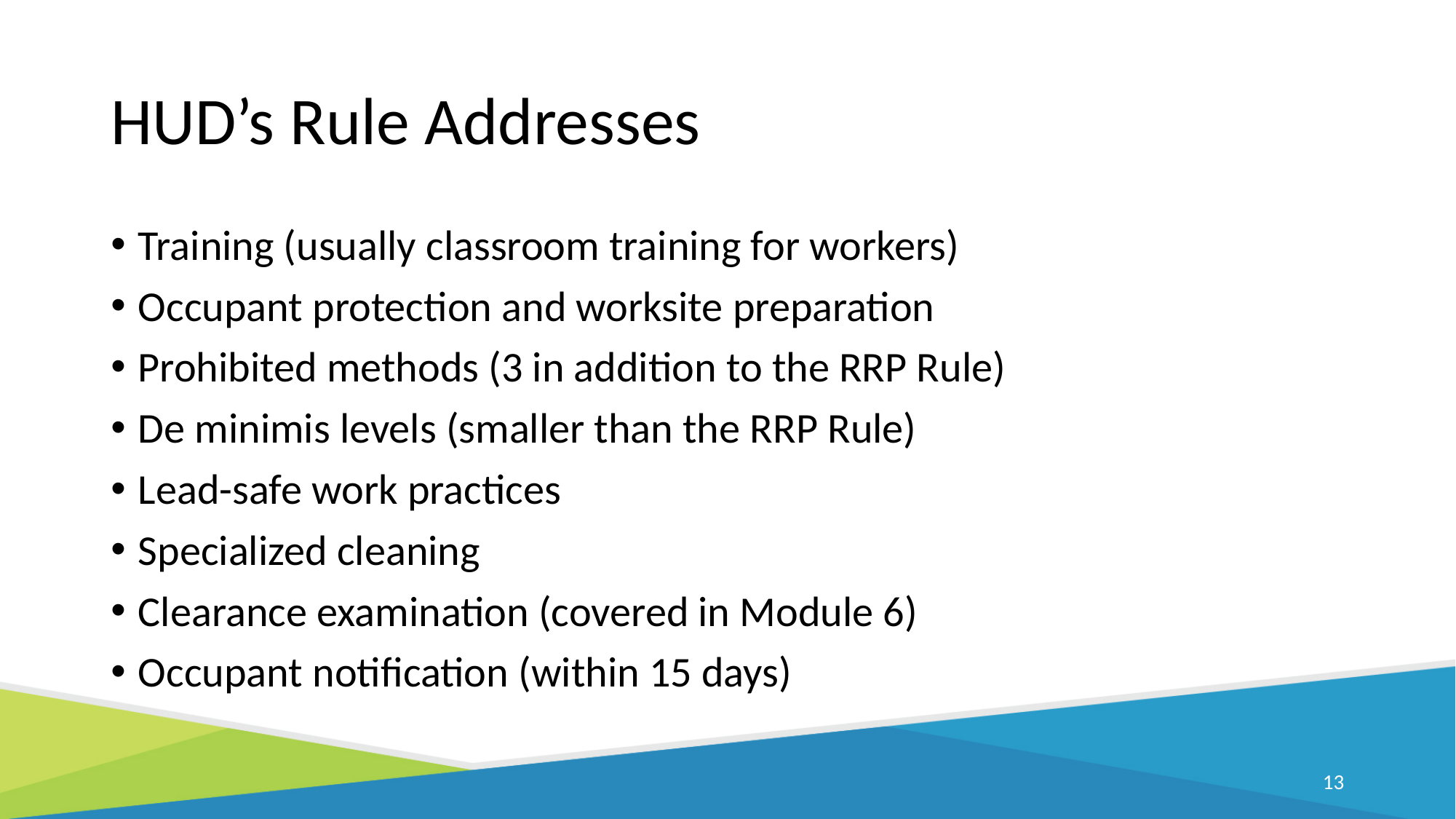

# HUD’s Rule Addresses
Training (usually classroom training for workers)
Occupant protection and worksite preparation
Prohibited methods (3 in addition to the RRP Rule)
De minimis levels (smaller than the RRP Rule)
Lead-safe work practices
Specialized cleaning
Clearance examination (covered in Module 6)
Occupant notification (within 15 days)
13